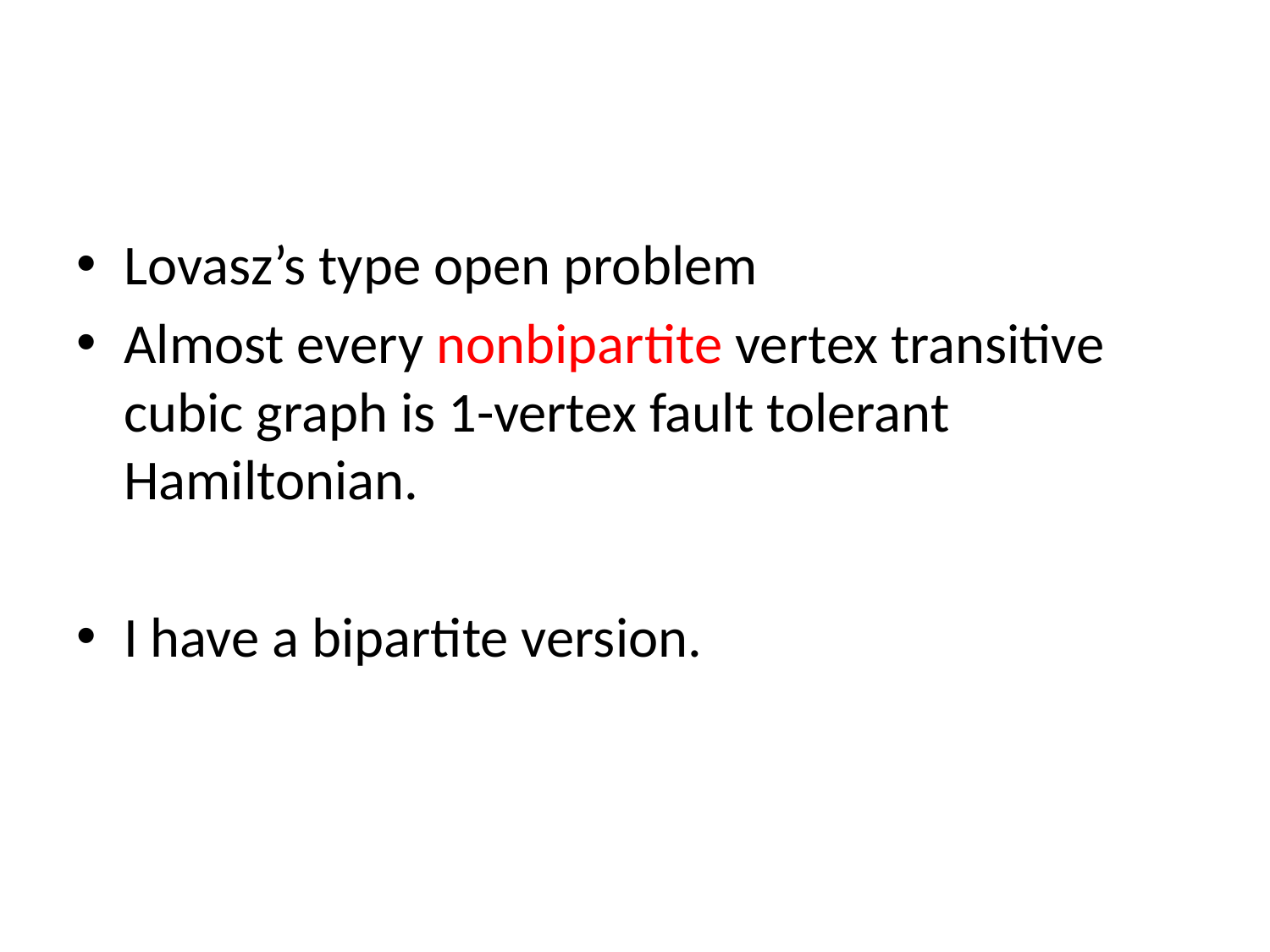

#
Lovasz’s type open problem
Almost every nonbipartite vertex transitive cubic graph is 1-vertex fault tolerant Hamiltonian.

I have a bipartite version.